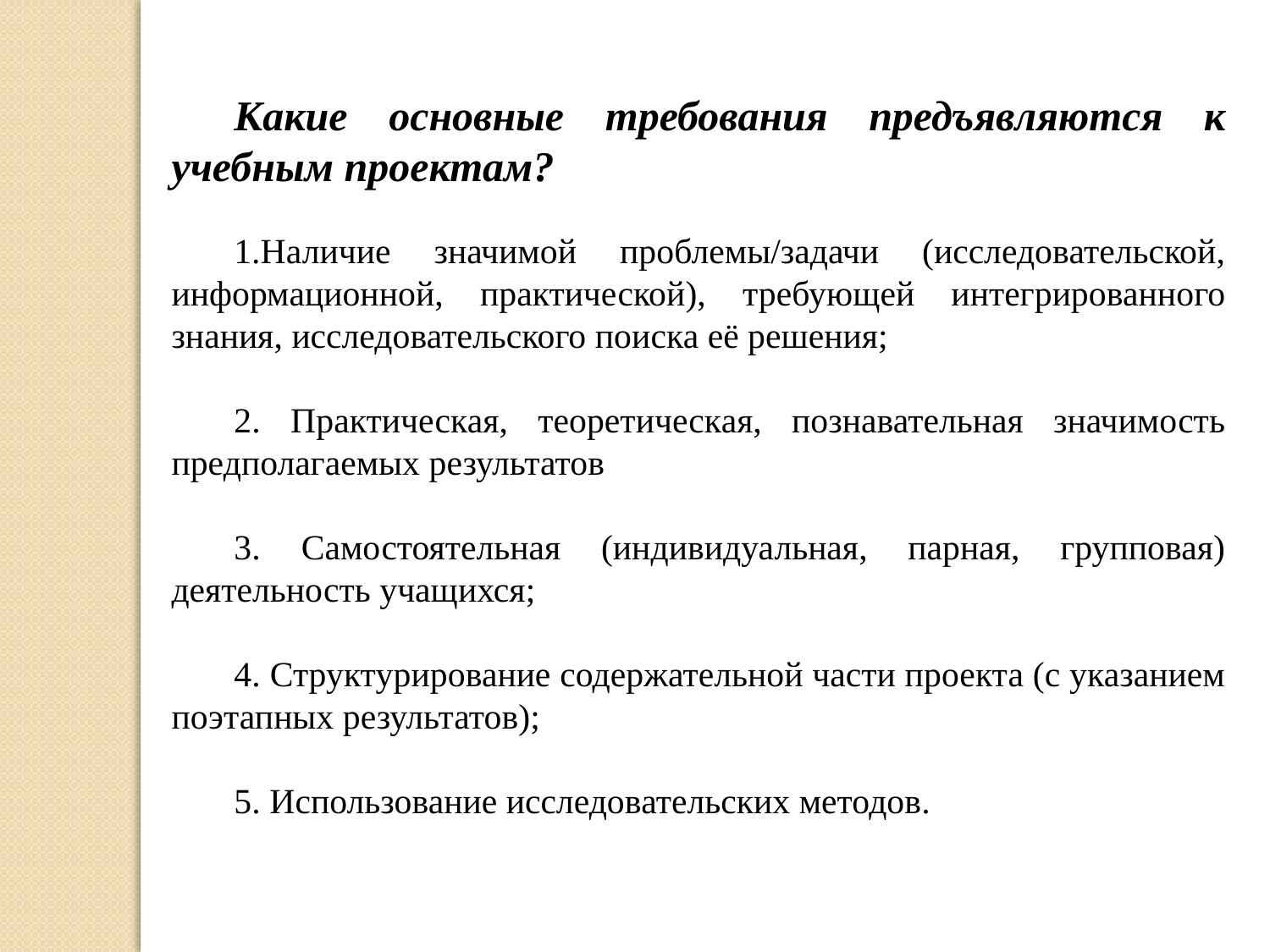

Какие основные требования предъявляются к учебным проектам?

Наличие значимой проблемы/задачи (исследовательской, информационной, практической), требующей интегрированного знания, исследовательского поиска её решения;

2. Практическая, теоретическая, познавательная значимость предполагаемых результатов

3. Самостоятельная (индивидуальная, парная, групповая) деятельность учащихся;

4. Структурирование содержательной части проекта (с указанием поэтапных результатов);

5. Использование исследовательских методов.